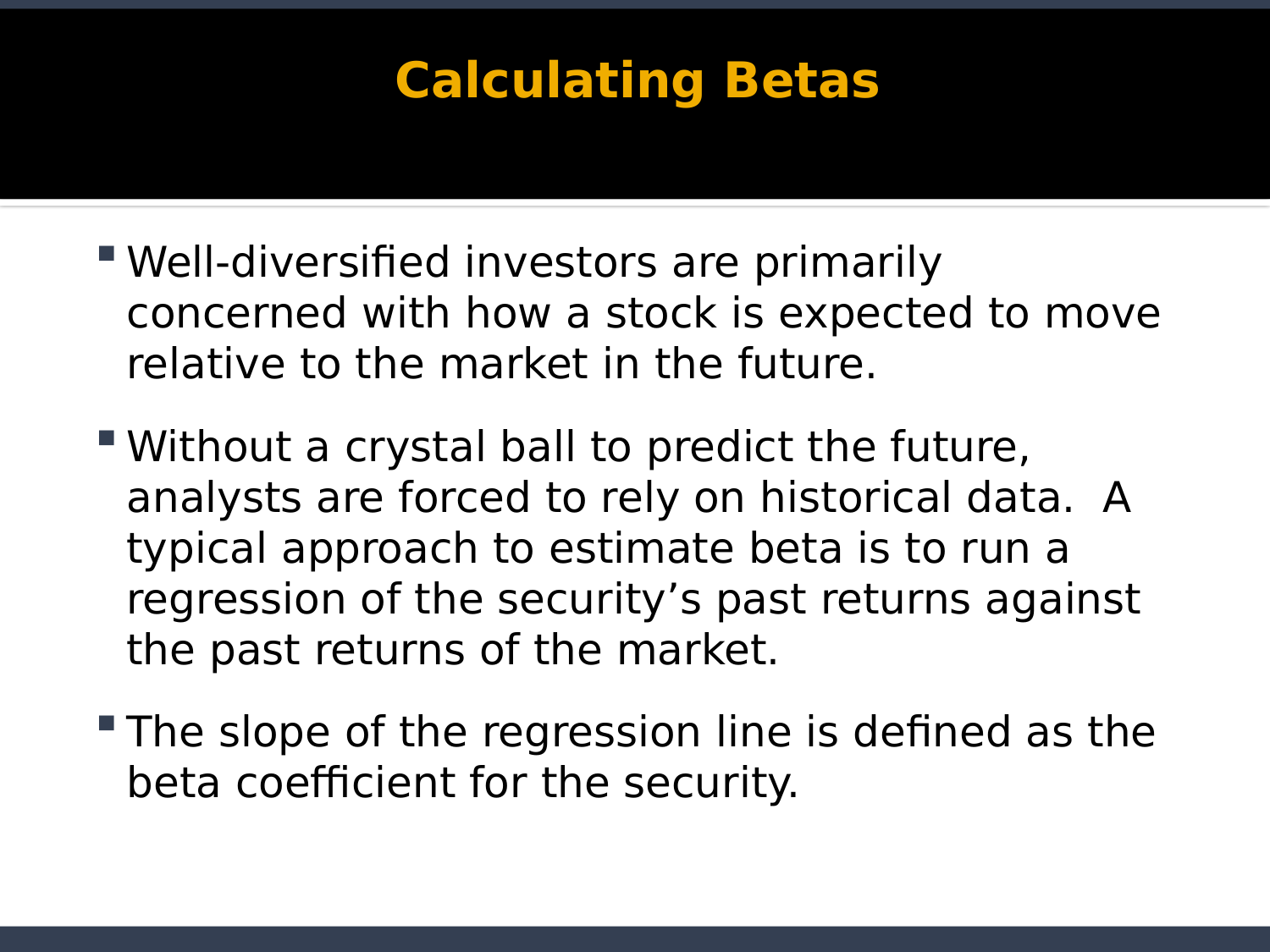

# Calculating Betas
Well-diversified investors are primarily concerned with how a stock is expected to move relative to the market in the future.
Without a crystal ball to predict the future, analysts are forced to rely on historical data.  A typical approach to estimate beta is to run a regression of the security’s past returns against the past returns of the market.
The slope of the regression line is defined as the beta coefficient for the security.